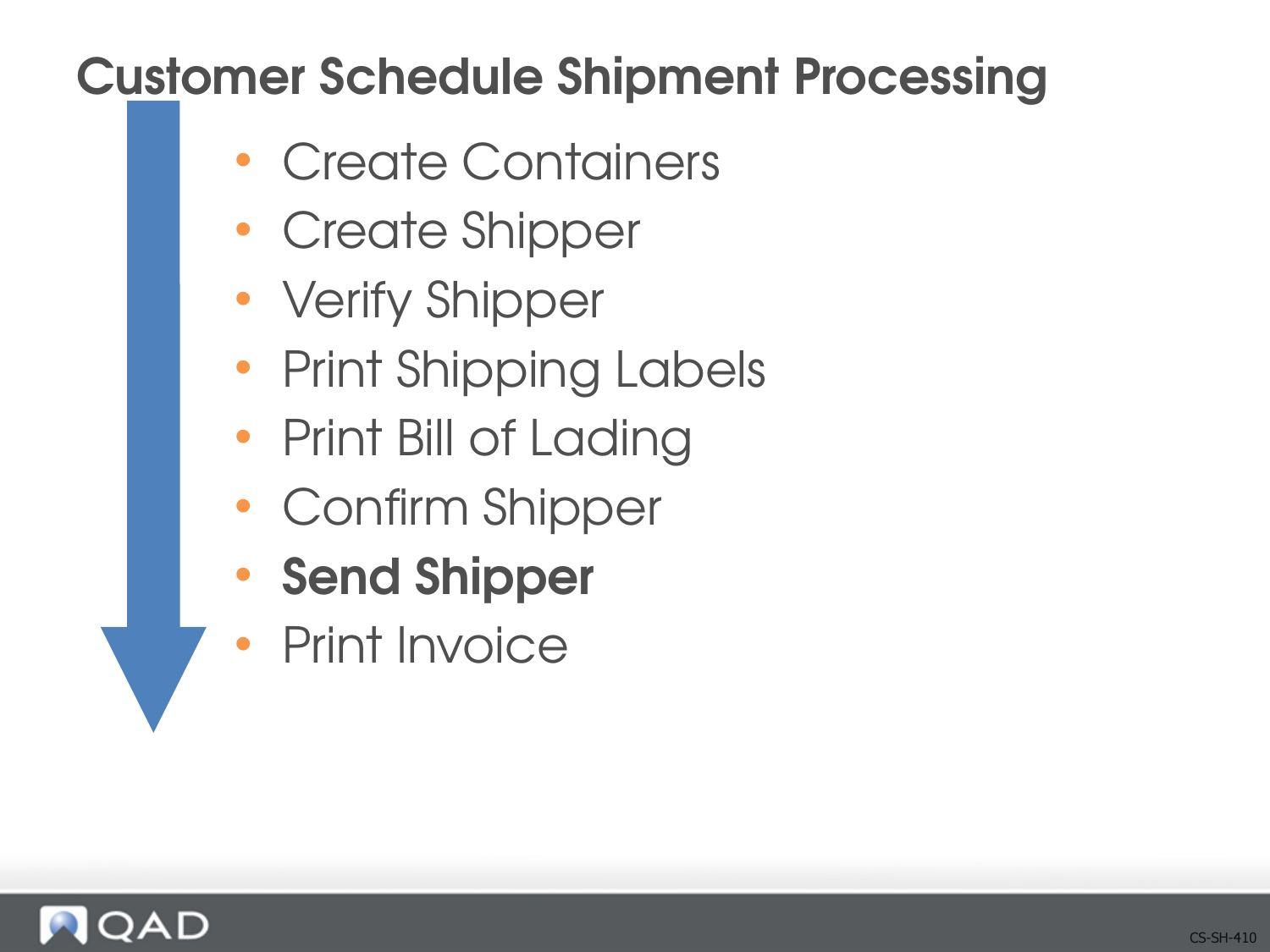

# Customer Schedule Shipment Processing

Create Containers
Create Shipper
Verify Shipper
Print Shipping Labels
Print Bill of Lading
Confirm Shipper
Send Shipper
Print Invoice

CS-SH-410